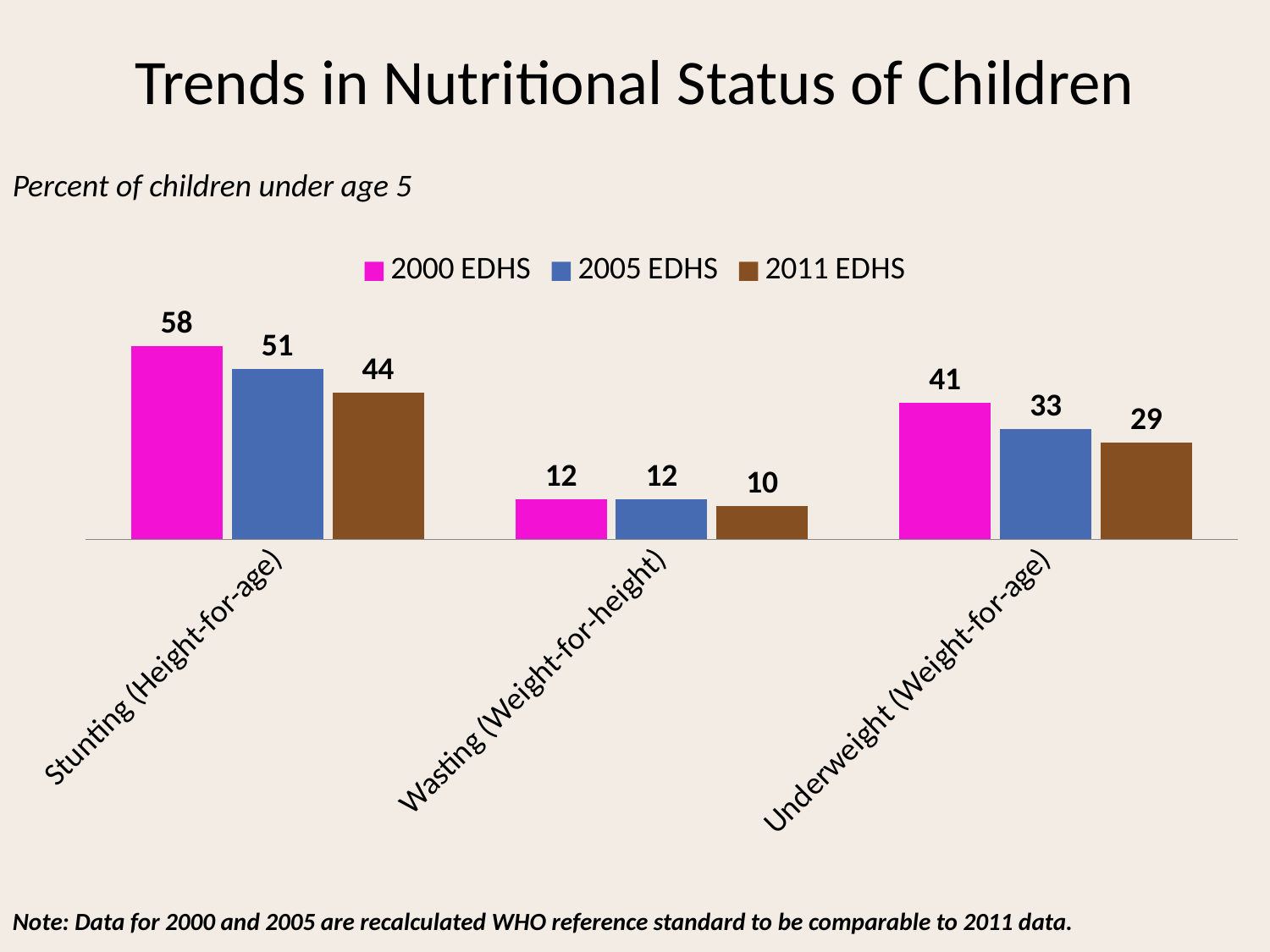

# Trends in Nutritional Status of Children
Percent of children under age 5

### Chart

| Category | 2000 EDHS | 2005 EDHS | 2011 EDHS |
|---|---|---|---|
|  Stunting (Height-for-age) | 58.0 | 51.0 | 44.0 |
| Wasting (Weight-for-height) | 12.0 | 12.0 | 10.0 |
| Underweight (Weight-for-age) | 41.0 | 33.0 | 29.0 |
Note: Data for 2000 and 2005 are recalculated WHO reference standard to be comparable to 2011 data.